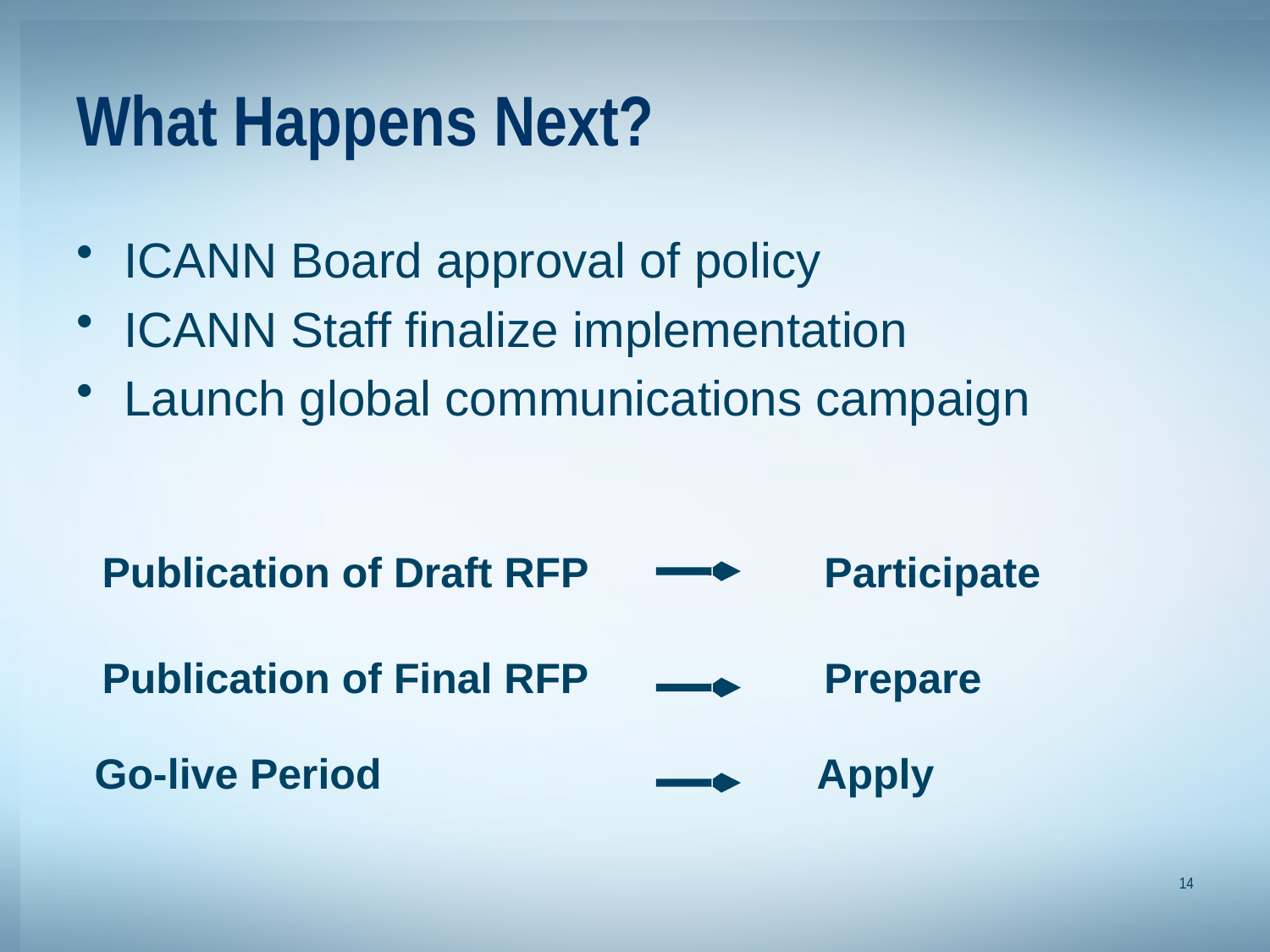

# What Happens Next?
ICANN Board approval of policy
ICANN Staff finalize implementation
Launch global communications campaign

    Publication of Draft RFP                    Participate
    Publication of Final RFP                    Prepare
   Go-live Period                                     Apply

14